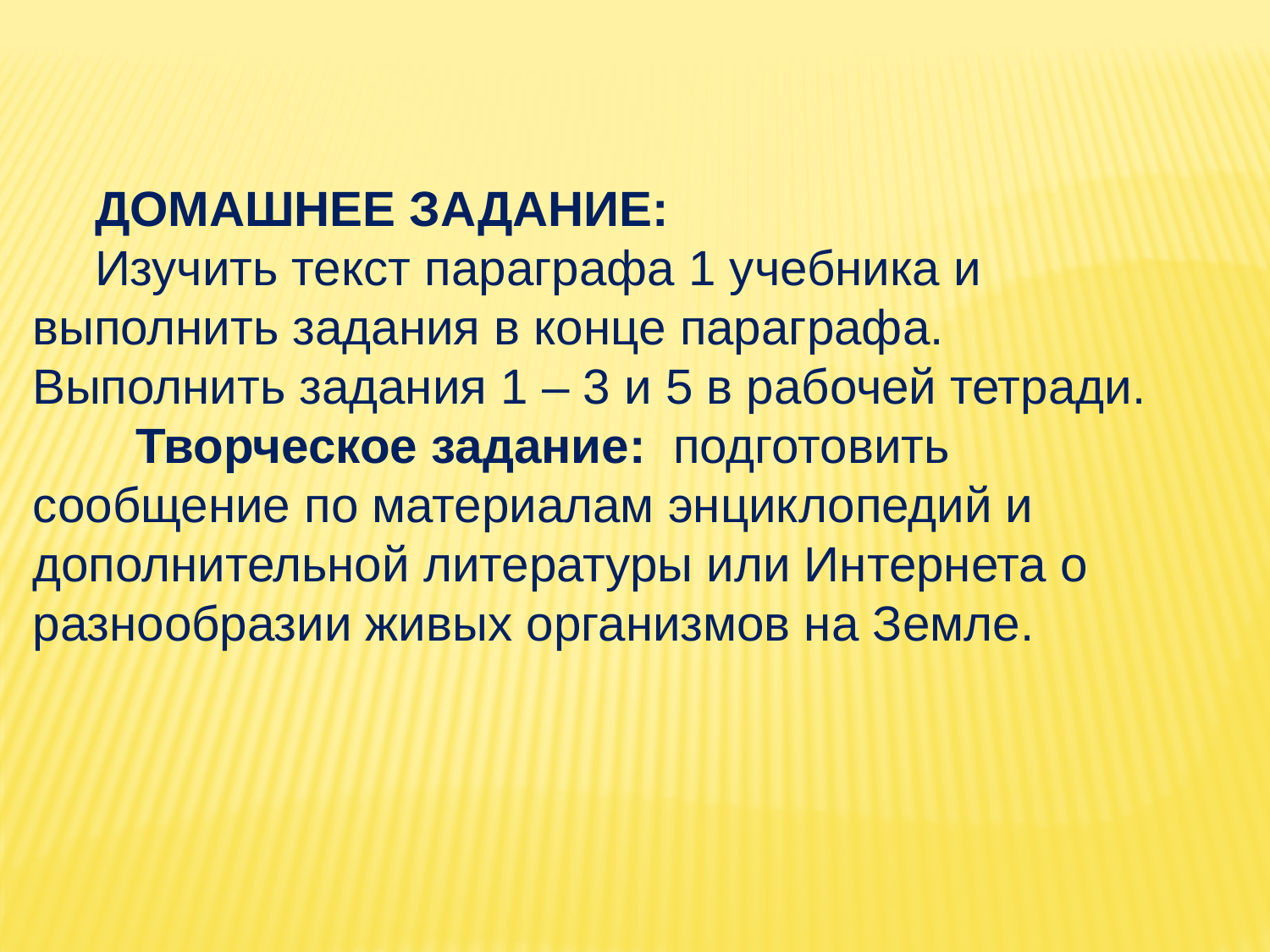

ДОМАШНЕЕ ЗАДАНИЕ:
Изучить текст параграфа 1 учебника и выполнить задания в конце параграфа.  Выполнить задания 1 – 3 и 5 в рабочей тетради.
   Творческое задание:  подготовить сообщение по материалам энциклопедий и дополнительной литературы или Интернета о разнообразии живых организмов на Земле.